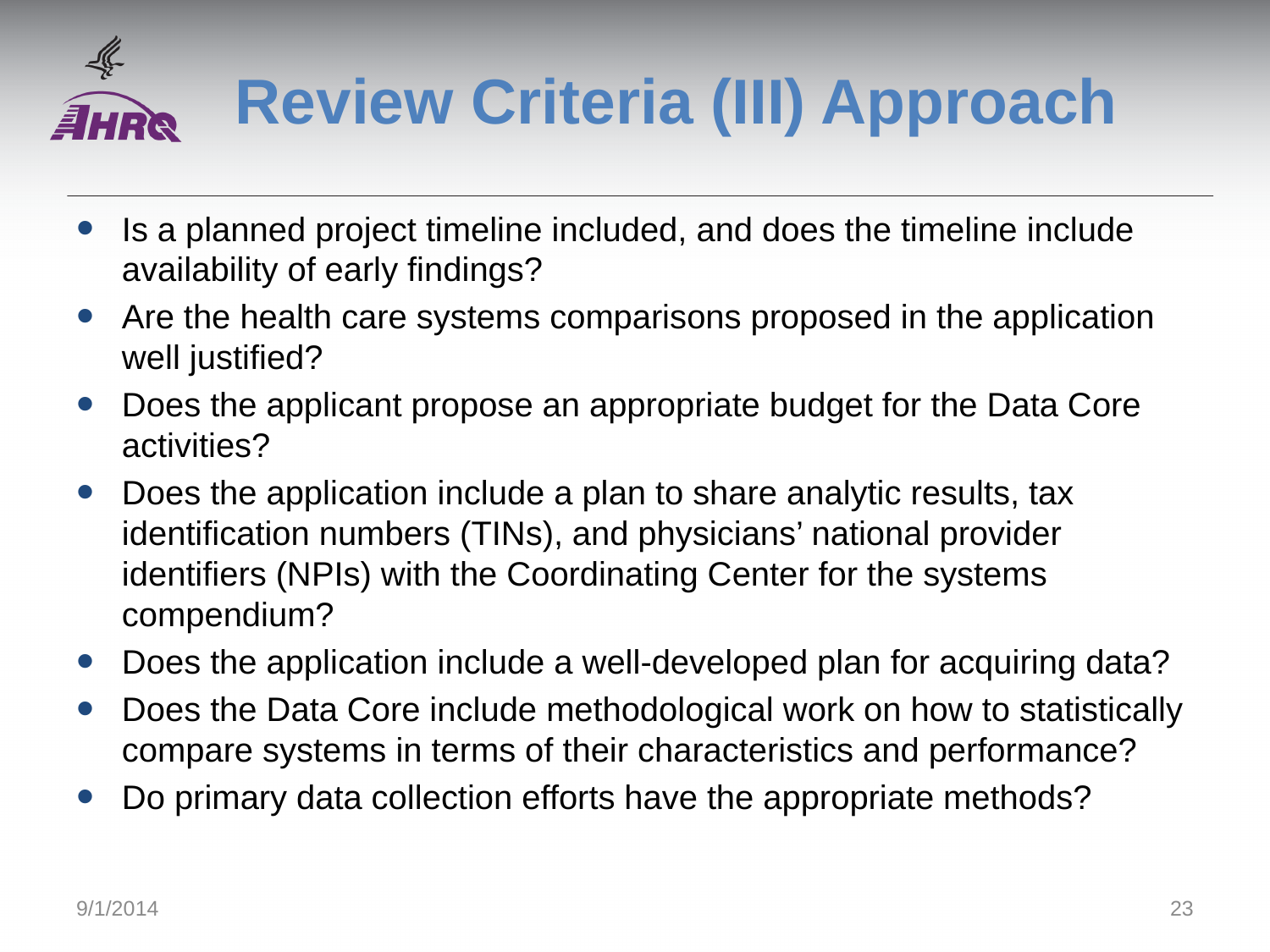

# Review Criteria (III) Approach
Is a planned project timeline included, and does the timeline include availability of early findings?
Are the health care systems comparisons proposed in the application well justified?
Does the applicant propose an appropriate budget for the Data Core activities?
Does the application include a plan to share analytic results, tax identification numbers (TINs), and physicians’ national provider identifiers (NPIs) with the Coordinating Center for the systems compendium?
Does the application include a well-developed plan for acquiring data?
Does the Data Core include methodological work on how to statistically compare systems in terms of their characteristics and performance?
Do primary data collection efforts have the appropriate methods?

9/1/2014
23